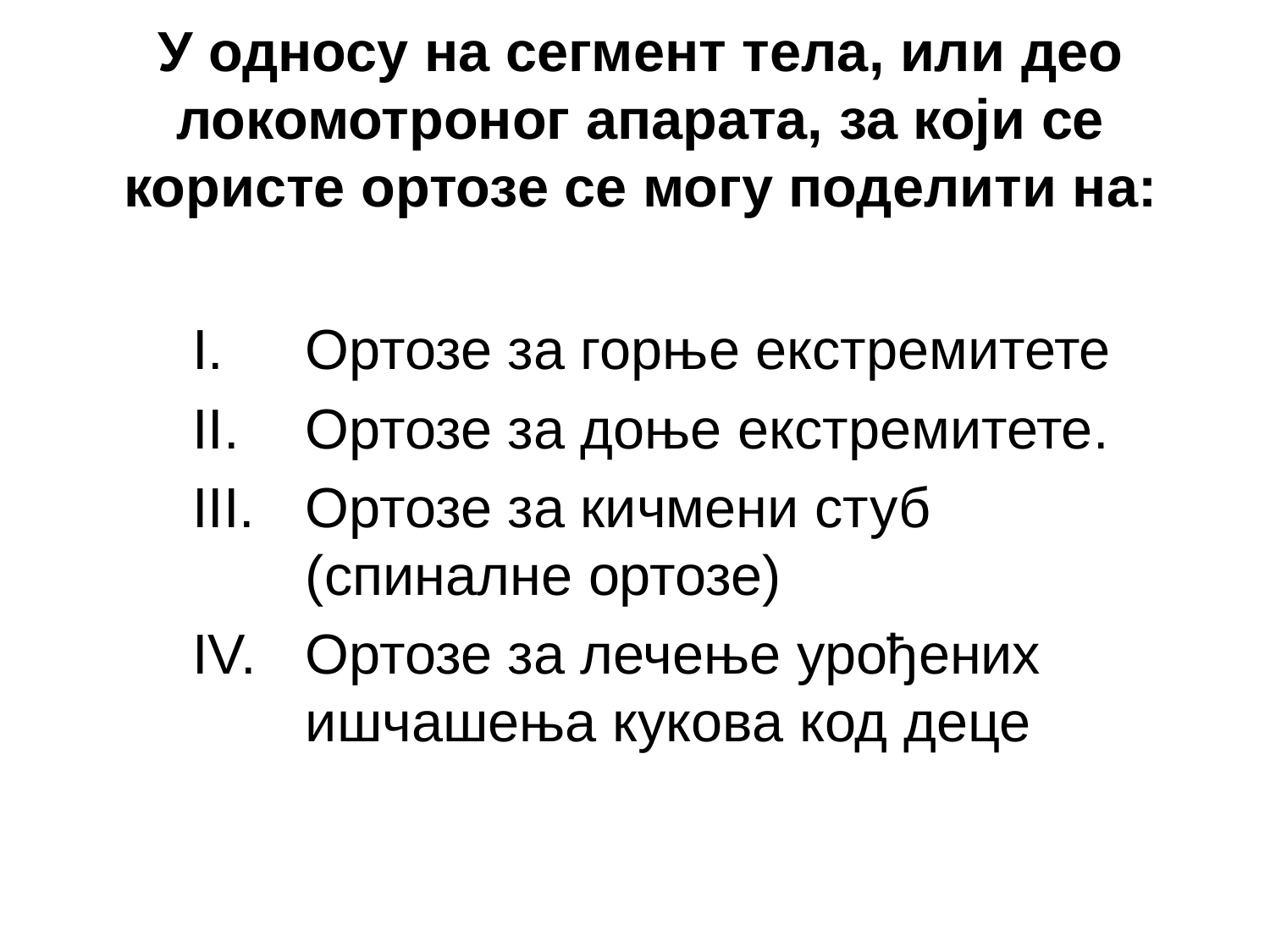

# У односу на сегмент тела, или део локомотроног апарата, за који се користе ортозе се могу поделити на:
Ортозе за горње екстремитете
Ортозе за доње екстремитете.
Ортозе за кичмени стуб (спиналне ортозе)
Ортозе за лечење урођених ишчашења кукова код деце